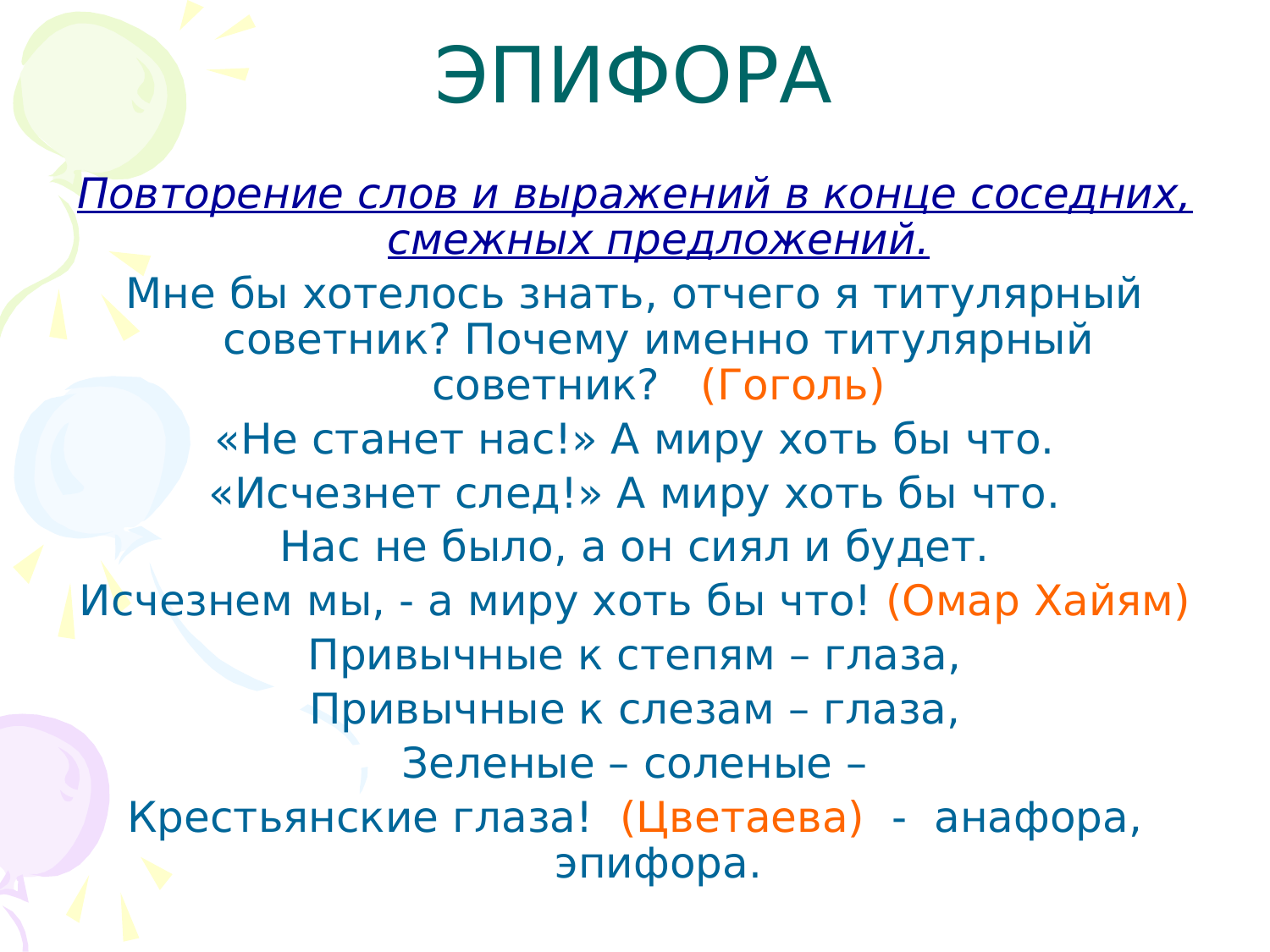

# ЭПИФОРА

Повторение слов и выражений в конце соседних, смежных предложений.
Мне бы хотелось знать, отчего я титулярный советник? Почему именно титулярный советник?   (Гоголь)
«Не станет нас!» А миру хоть бы что.
«Исчезнет след!» А миру хоть бы что.
Нас не было, а он сиял и будет.
Исчезнем мы, - а миру хоть бы что! (Омар Хайям)
Привычные к степям – глаза,
Привычные к слезам – глаза,
Зеленые – соленые –
Крестьянские глаза!  (Цветаева)  -  анафора, эпифора.